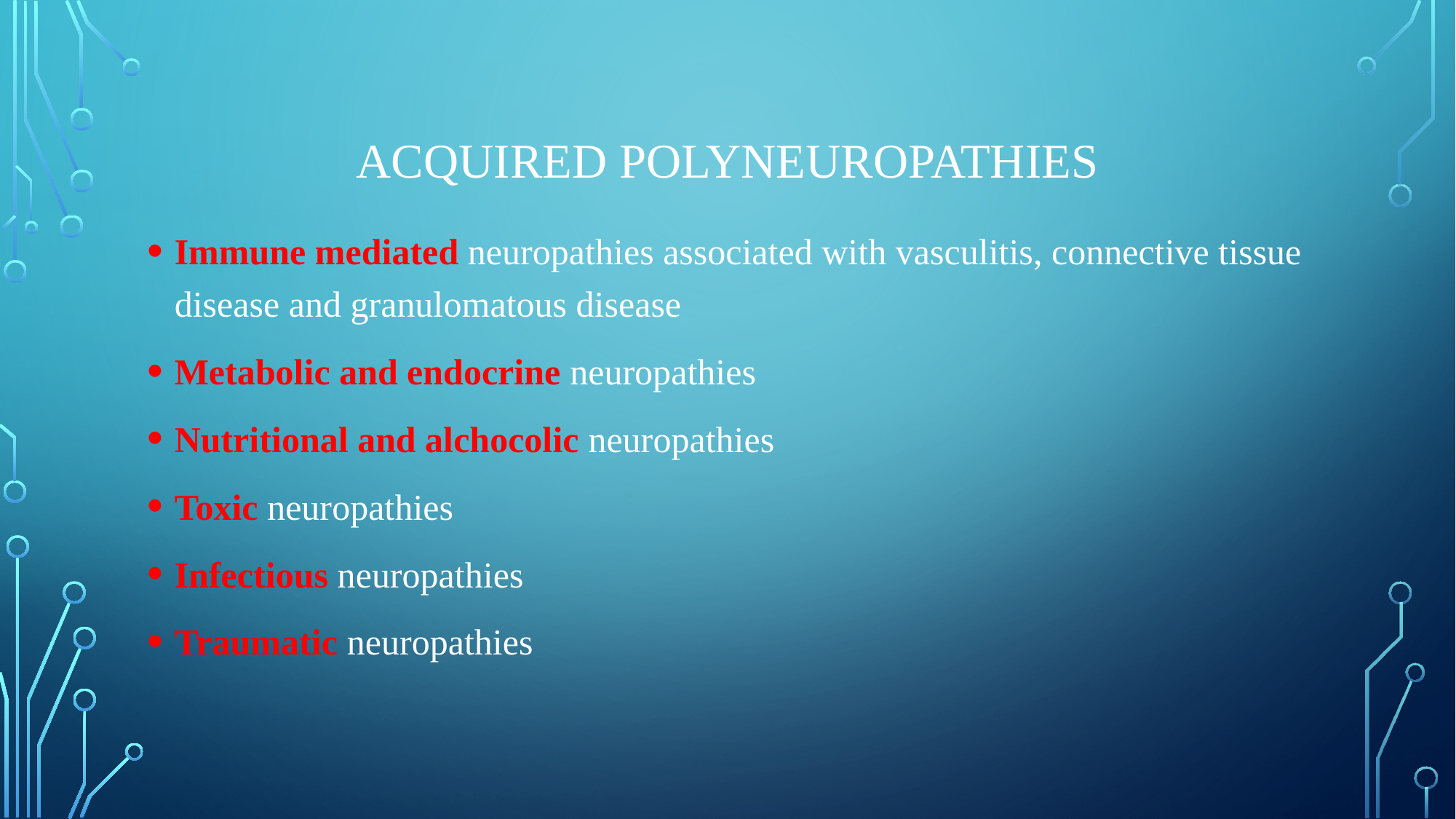

# Acquired polyneuropathies
Immune mediated neuropathies associated with vasculitis, connective tissue disease and granulomatous disease
Metabolic and endocrine neuropathies
Nutritional and alchocolic neuropathies
Toxic neuropathies
Infectious neuropathies
Traumatic neuropathies